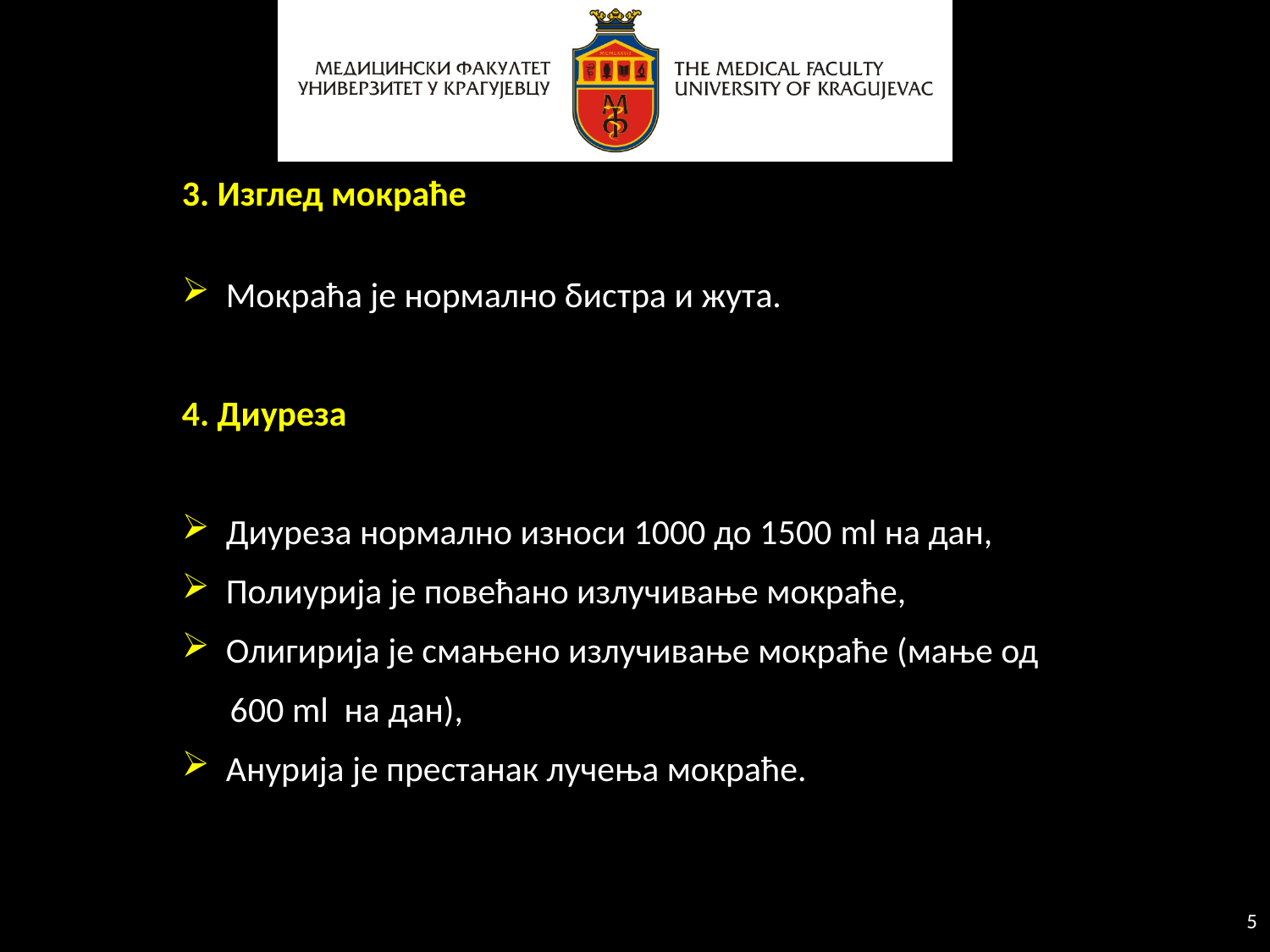

3. Изглед мокраће
  Мокраћа је нормално бистра и жута.
4. Диуреза
  Диуреза нормално износи 1000 до 1500 ml на дан,
  Полиурија је повећано излучивање мокраће,
  Олигирија је смањено излучивање мокраће (мање од
      600 ml  на дан),
  Анурија је престанак лучења мокраће.
5